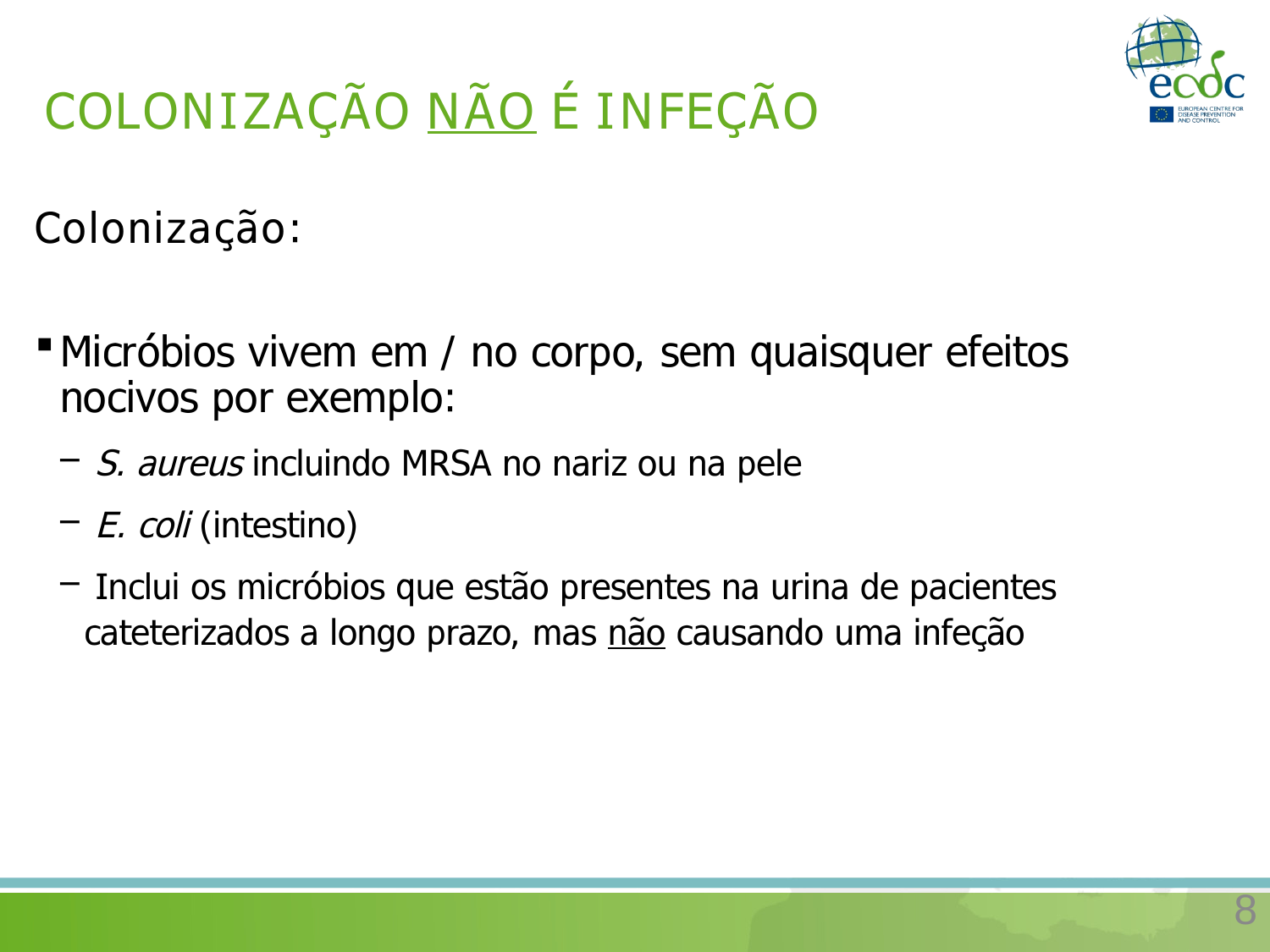

# COLONIZAÇÃO NÃO É INFEÇÃO
Colonização:

Micróbios vivem em / no corpo, sem quaisquer efeitos nocivos por exemplo:
 S. aureus incluindo MRSA no nariz ou na pele
 E. coli (intestino)
 Inclui os micróbios que estão presentes na urina de pacientes cateterizados a longo prazo, mas não causando uma infeção

8